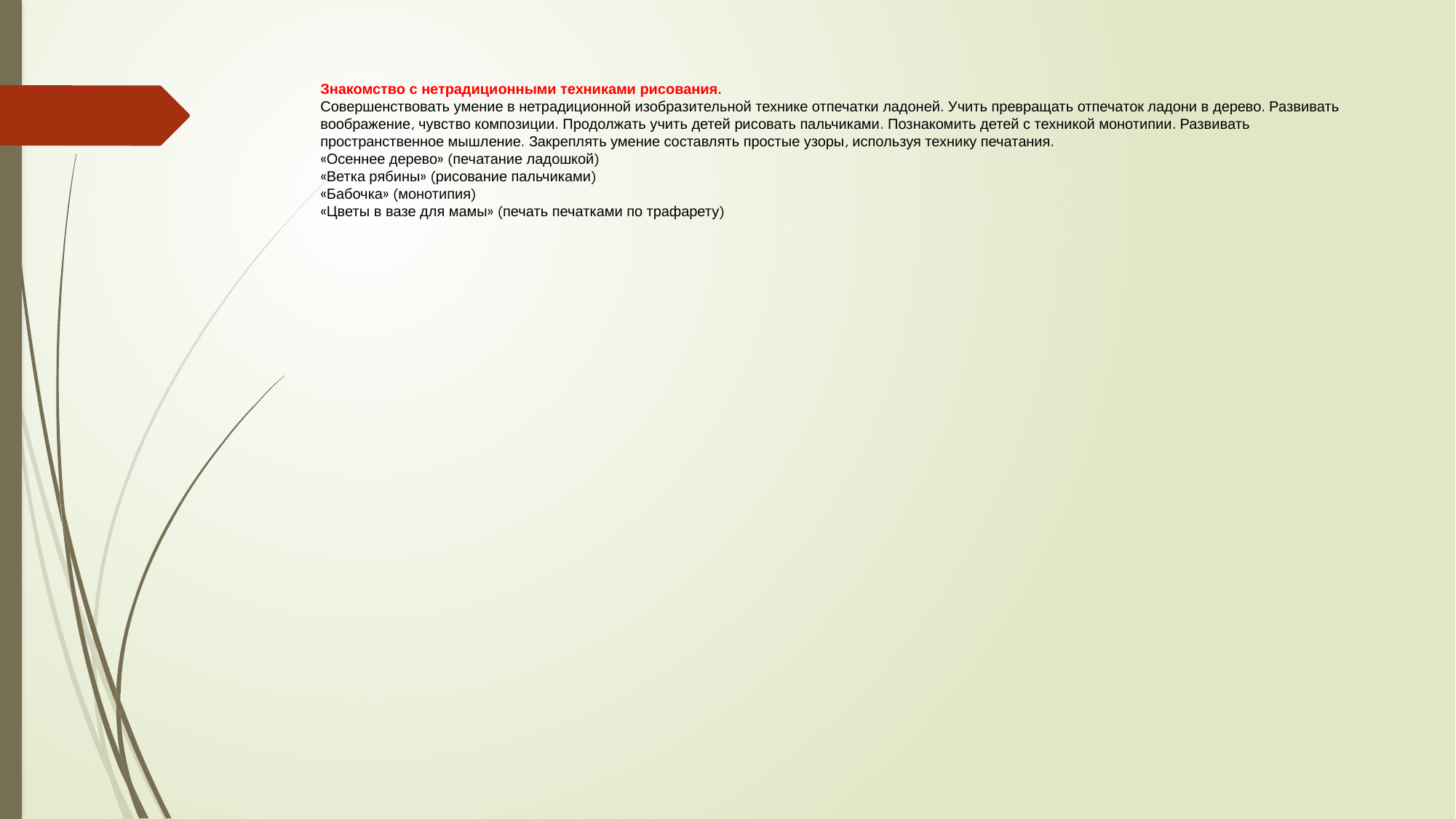

# Знакомство с нетрадиционными техниками рисования. Совершенствовать умение в нетрадиционной изобразительной технике отпечатки ладоней. Учить превращать отпечаток ладони в дерево. Развивать воображение, чувство композиции. Продолжать учить детей рисовать пальчиками. Познакомить детей с техникой монотипии. Развивать пространственное мышление. Закреплять умение составлять простые узоры, используя технику печатания. «Осеннее дерево» (печатание ладошкой) «Ветка рябины» (рисование пальчиками) «Бабочка» (монотипия) «Цветы в вазе для мамы» (печать печатками по трафарету)